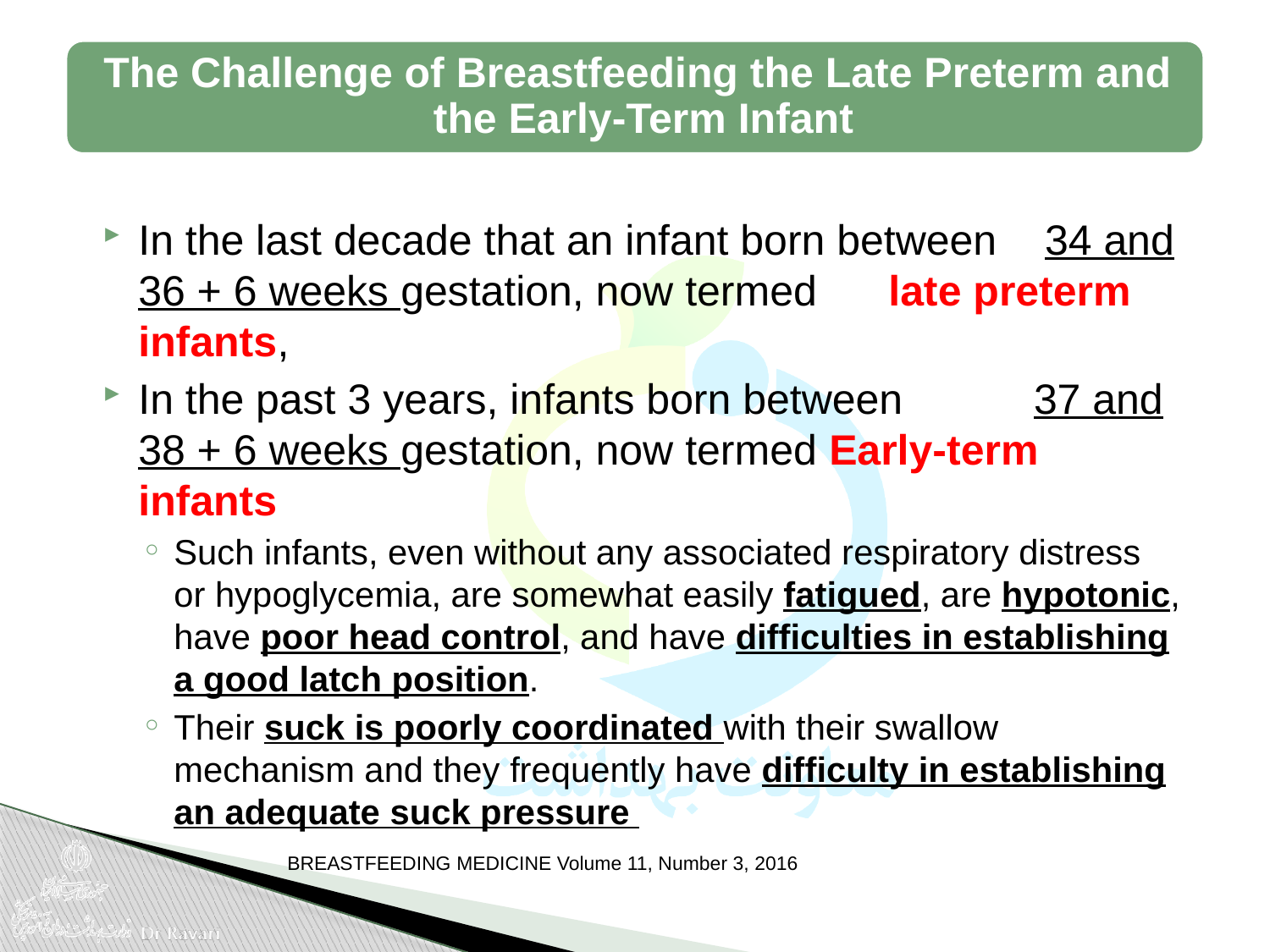

The Challenge of Breastfeeding the Late Preterm and the Early-Term Infant
In the last decade that an infant born between    34 and 36 + 6 weeks gestation, now termed      late preterm infants,
In the past 3 years, infants born between           37 and 38 + 6 weeks gestation, now termed Early-term infants
Such infants, even without any associated respiratory distress or hypoglycemia, are somewhat easily fatigued, are hypotonic, have poor head control, and have difficulties in establishing a good latch position.
Their suck is poorly coordinated with their swallow mechanism and they frequently have difficulty in establishing an adequate suck pressure
BREASTFEEDING MEDICINE Volume 11, Number 3, 2016